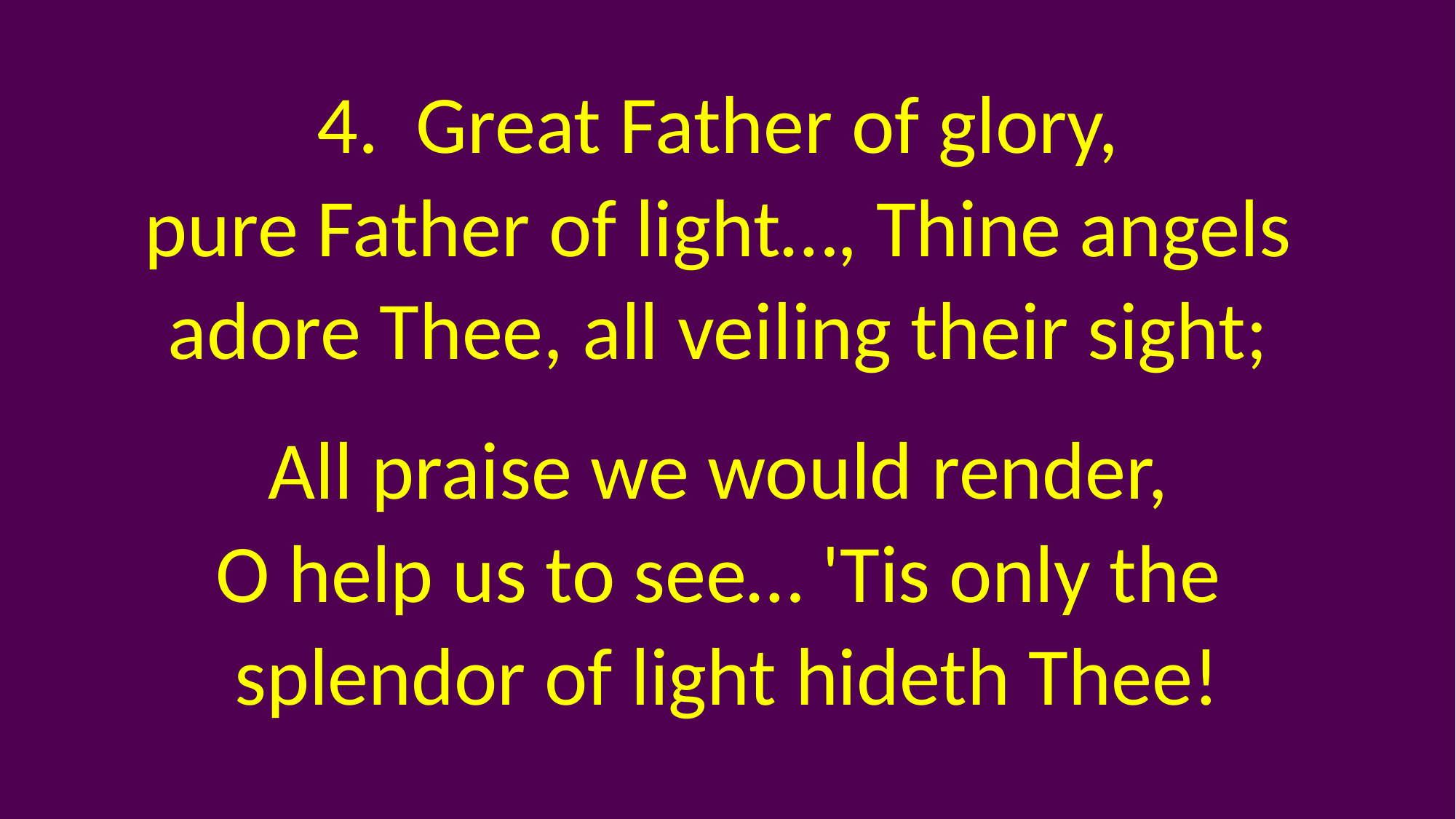

4.  Great Father of glory,
pure Father of light…, Thine angels
adore Thee, all veiling their sight;
All praise we would render,
O help us to see… 'Tis only the
splendor of light hideth Thee!